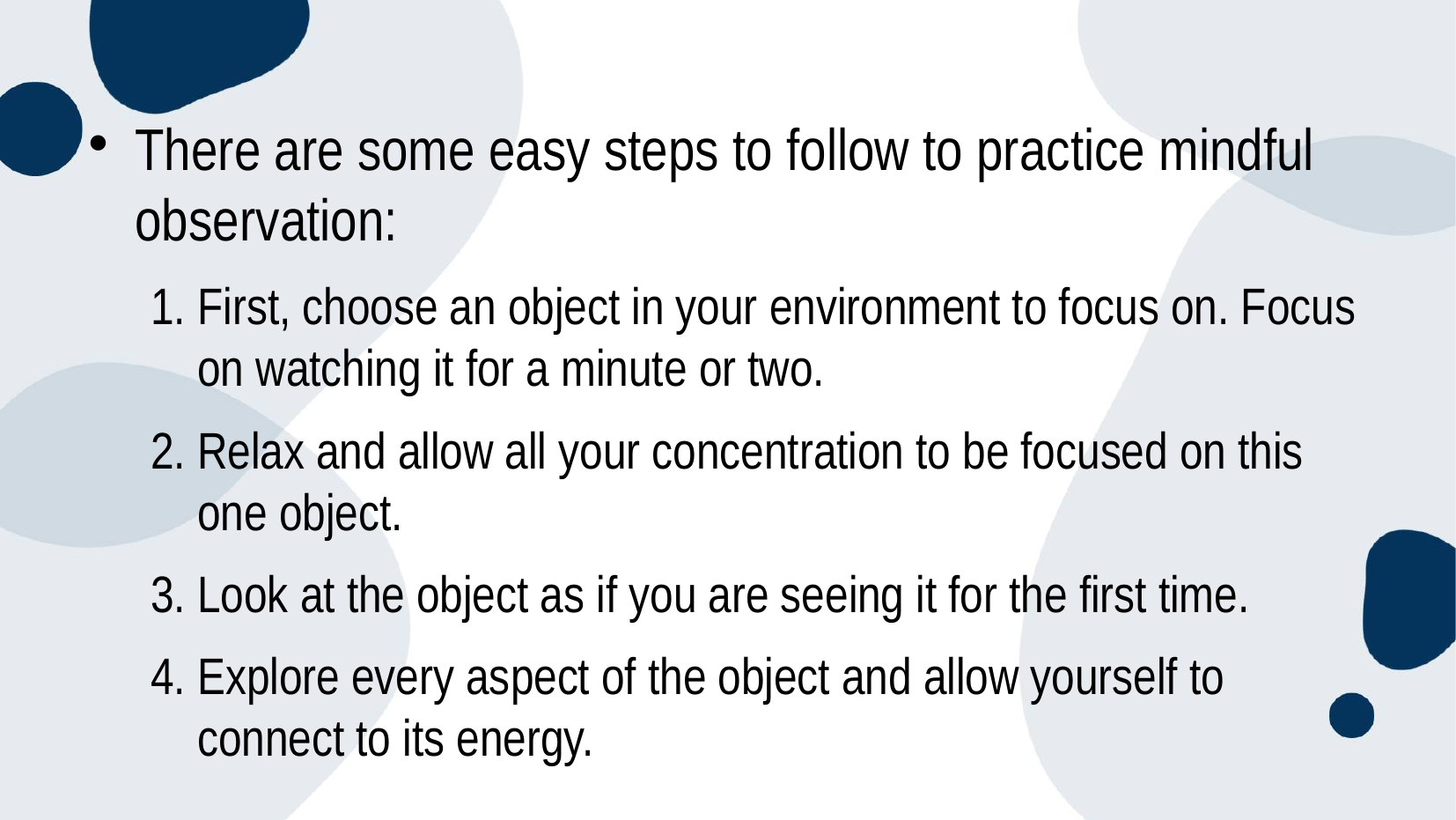

There are some easy steps to follow to practice mindful observation:
First, choose an object in your environment to focus on. Focus on watching it for a minute or two.
Relax and allow all your concentration to be focused on this one object.
Look at the object as if you are seeing it for the first time.
Explore every aspect of the object and allow yourself to  connect to its energy.